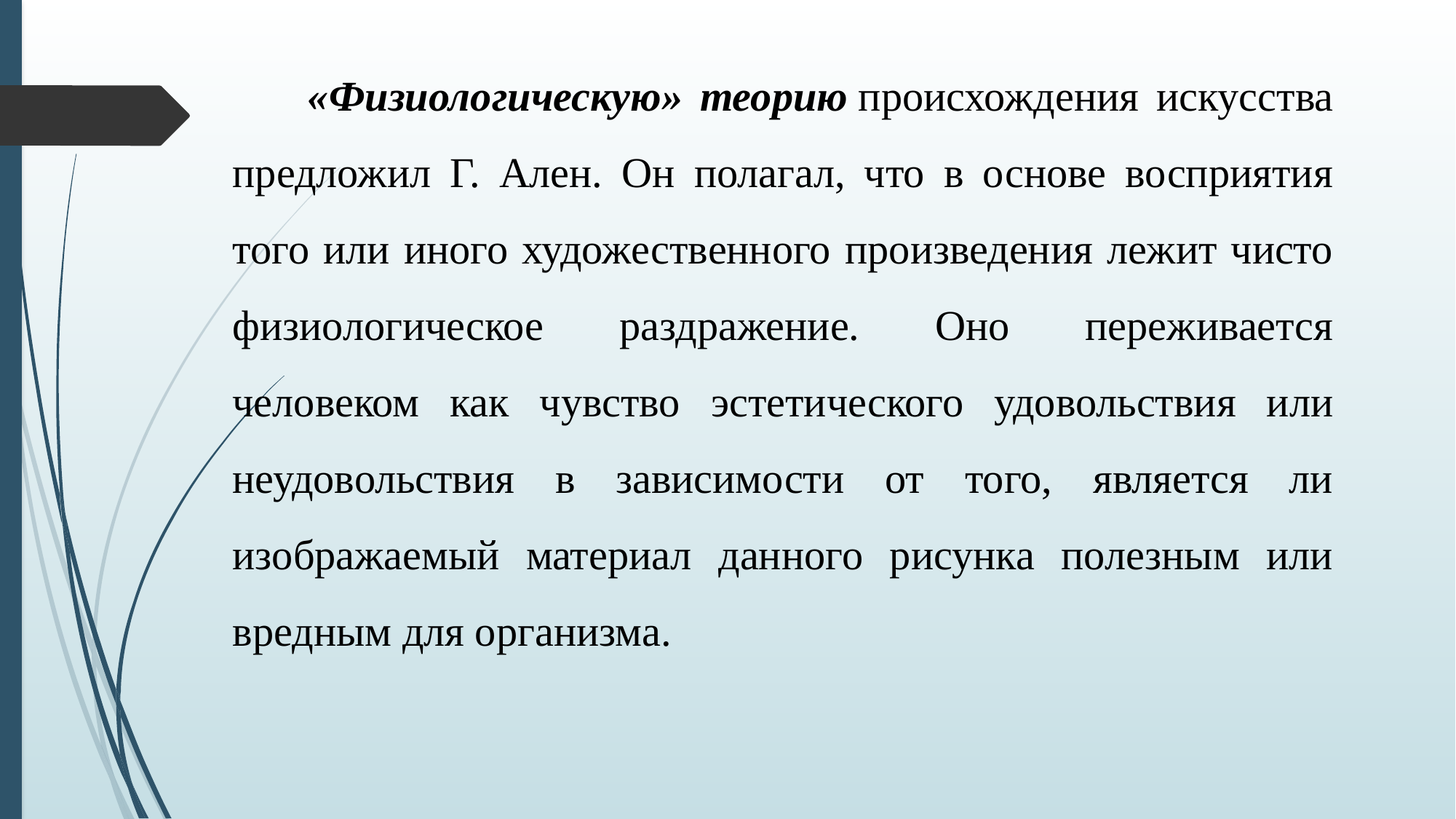

«Физиологическую» теорию происхождения искусства предложил Г. Ален. Он полагал, что в основе восприятия того или иного художественного произведения лежит чисто физиологическое раздражение. Оно переживается человеком как чувство эстетического удовольствия или неудовольствия в зависимости от того, является ли изображаемый материал данного рисунка полезным или вредным для организма.